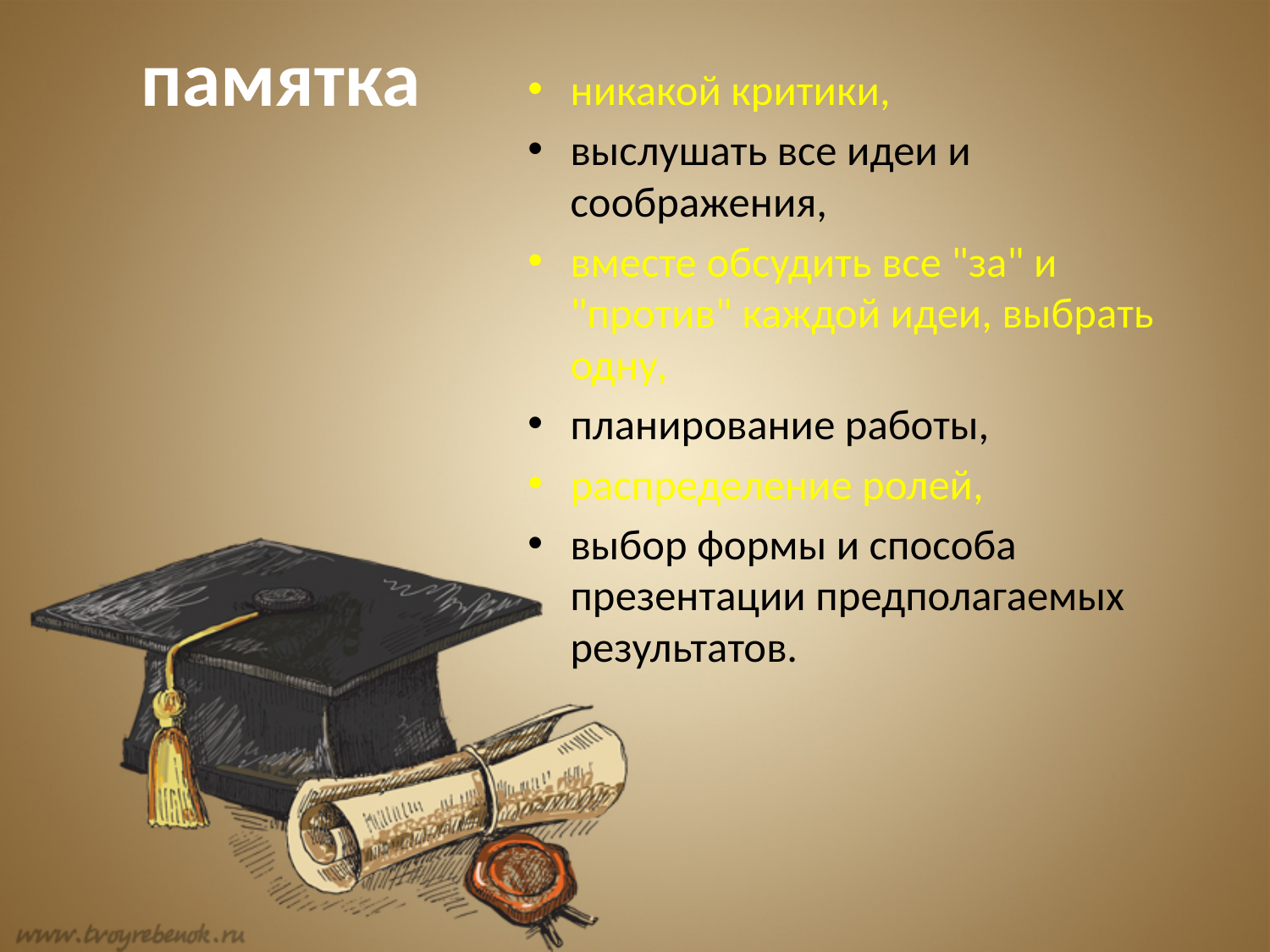

# памятка
никакой критики,
выслушать все идеи и соображения,
вместе обсудить все "за" и "против" каждой идеи, выбрать одну,
планирование работы,
распределение ролей,
выбор формы и способа презентации предполагаемых результатов.